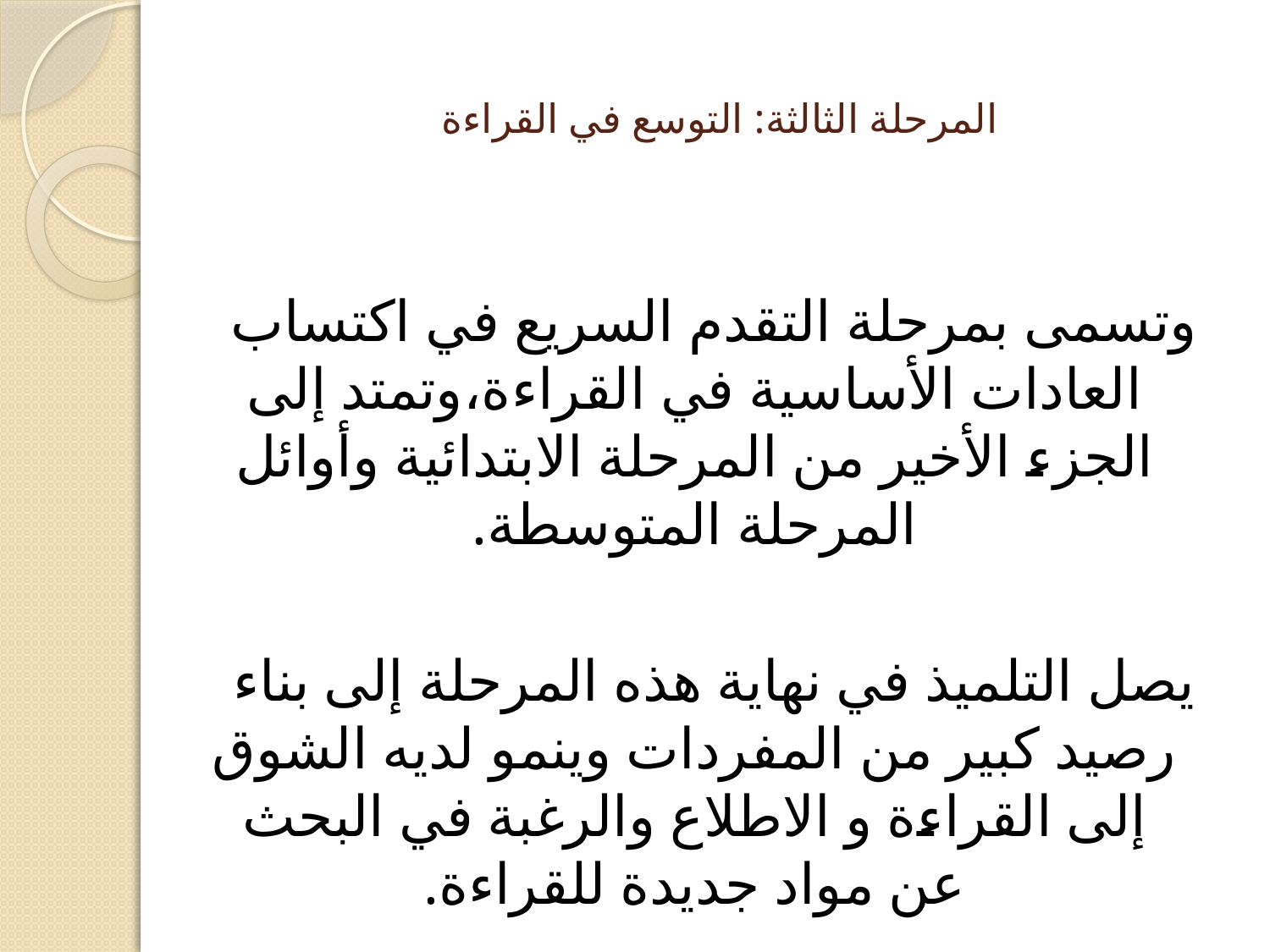

# المرحلة الثالثة: التوسع في القراءة

وتسمى بمرحلة التقدم السريع في اكتساب العادات الأساسية في القراءة،وتمتد إلى الجزء الأخير من المرحلة الابتدائية وأوائل المرحلة المتوسطة.

يصل التلميذ في نهاية هذه المرحلة إلى بناء رصيد كبير من المفردات وينمو لديه الشوق إلى القراءة و الاطلاع والرغبة في البحث عن مواد جديدة للقراءة.